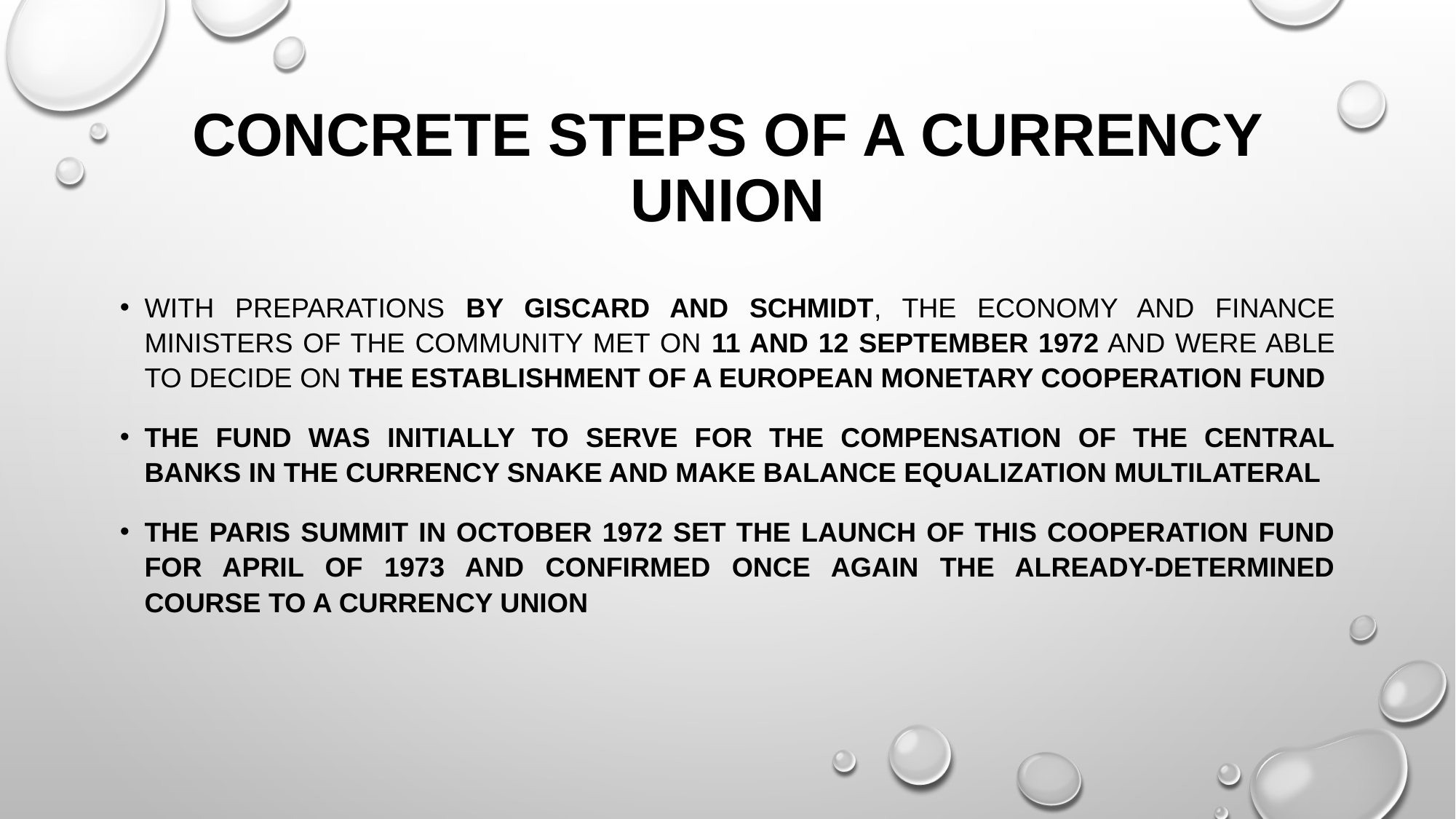

# Concrete steps of a currency union
With preparations by Giscard and Schmidt, the economy and finance ministers of the Community met on 11 and 12 September 1972 and were able to decide on the establishment of a European Monetary Cooperation Fund
The fund was initially to serve for the compensation of the central banks in the currency snake and make balance equalization multilateral
The Paris summit in October 1972 set the launch of this cooperation fund for April of 1973 and confirmed once again the already-determined course to a currency union